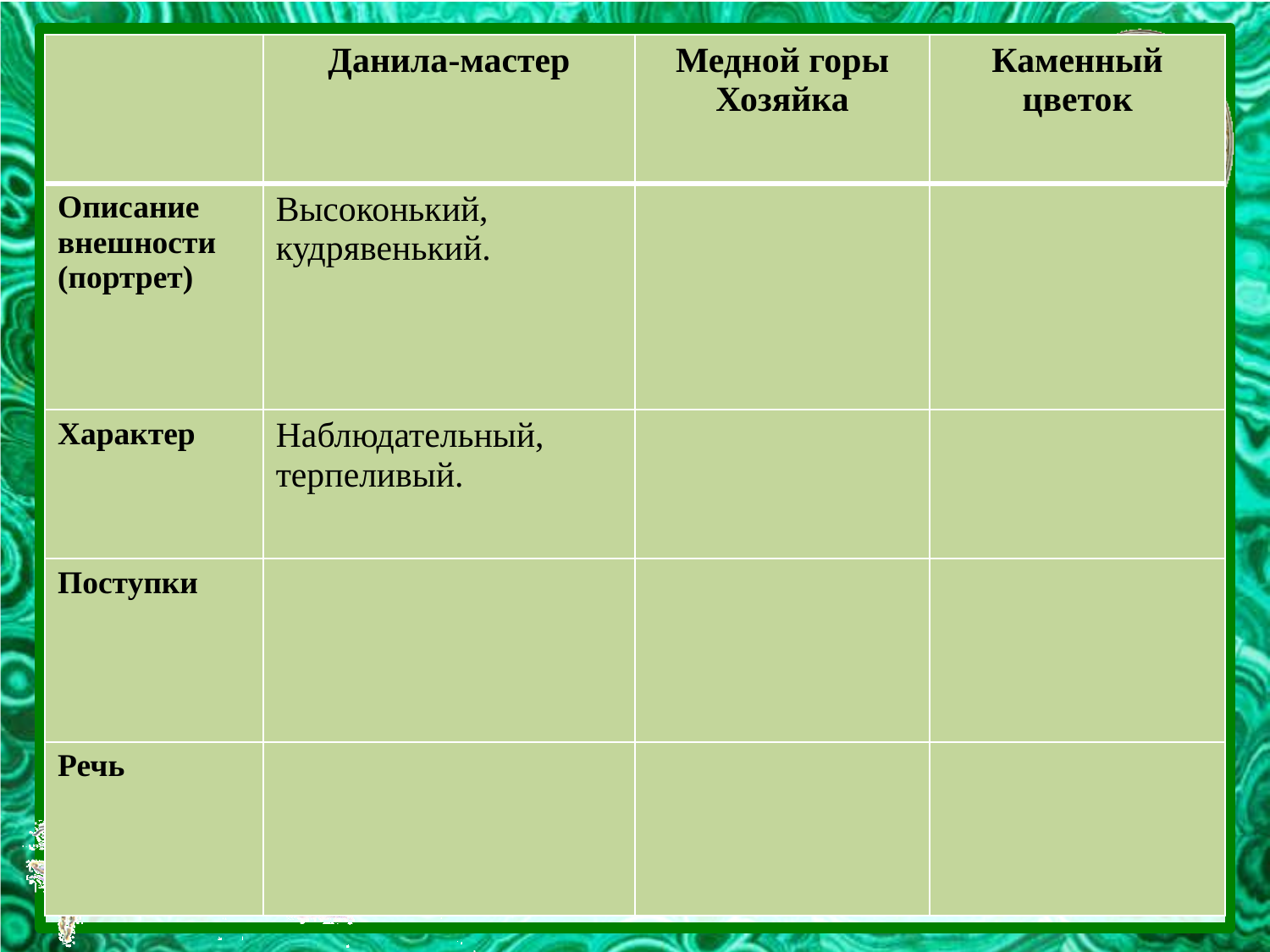

|  | Данила-мастер | Медной горы Хозяйка | Каменный цветок |
| --- | --- | --- | --- |
| Описание внешности (портрет) | Высоконький, кудрявенький. |  |  |
| Характер | Наблюдательный, терпеливый. |  |  |
| Поступки |  |  |  |
| Речь |  |  |  |